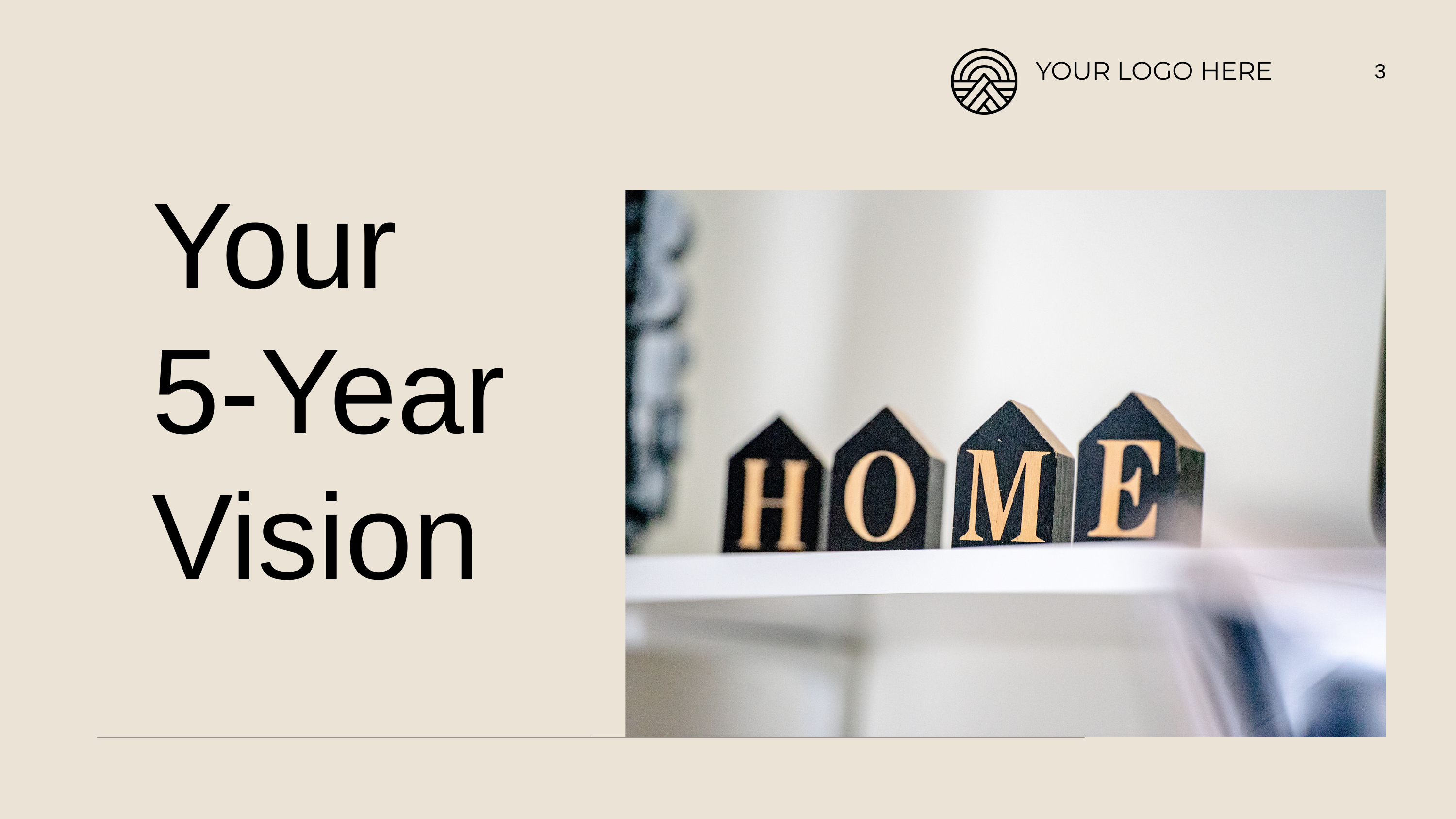

YOUR LOGO HERE
3
Your 5-Year Vision